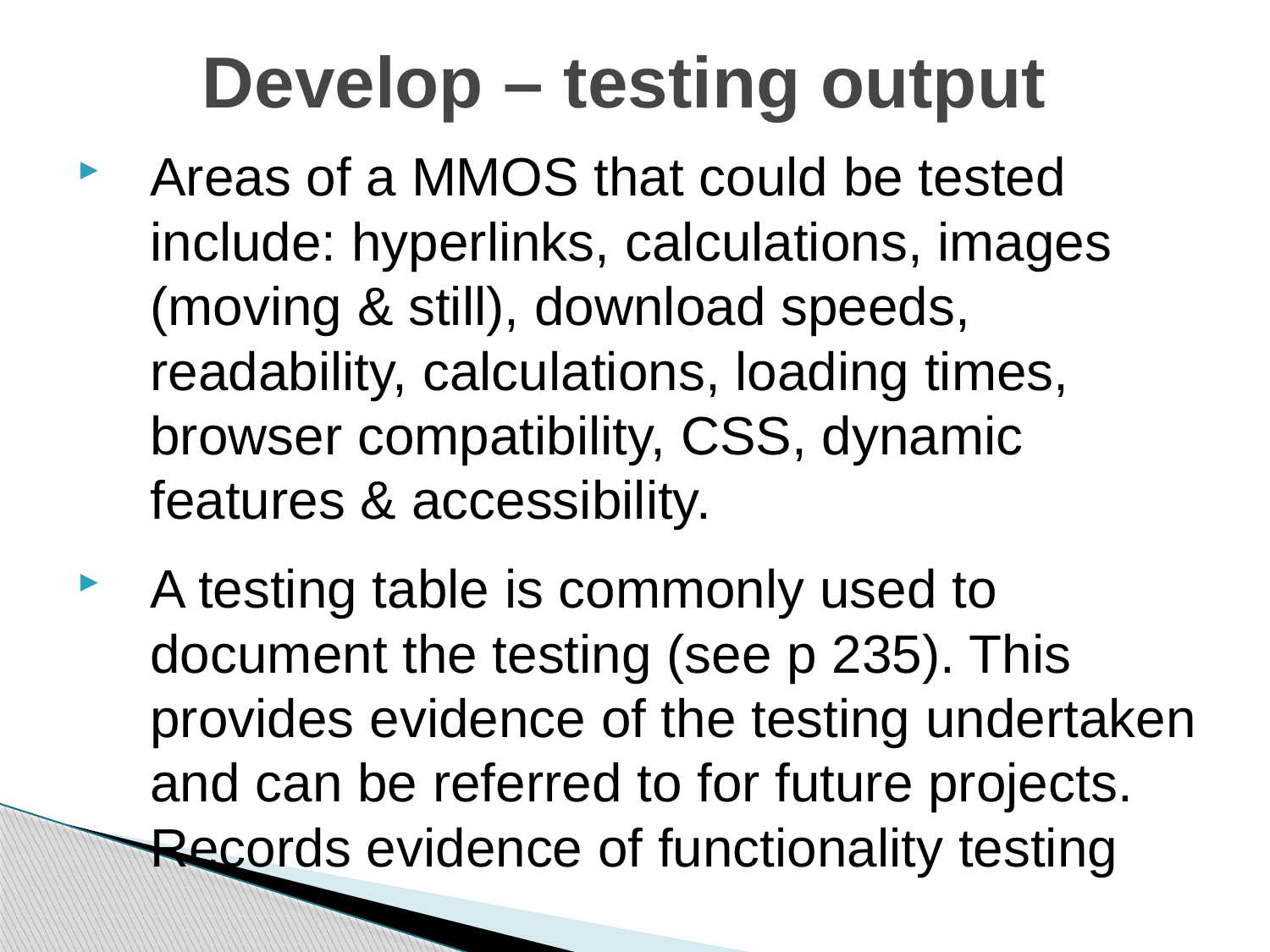

# Develop – testing output
Areas of a MMOS that could be tested include: hyperlinks, calculations, images (moving & still), download speeds, readability, calculations, loading times, browser compatibility, CSS, dynamic features & accessibility.
A testing table is commonly used to document the testing (see p 235). This provides evidence of the testing undertaken and can be referred to for future projects. Records evidence of functionality testing